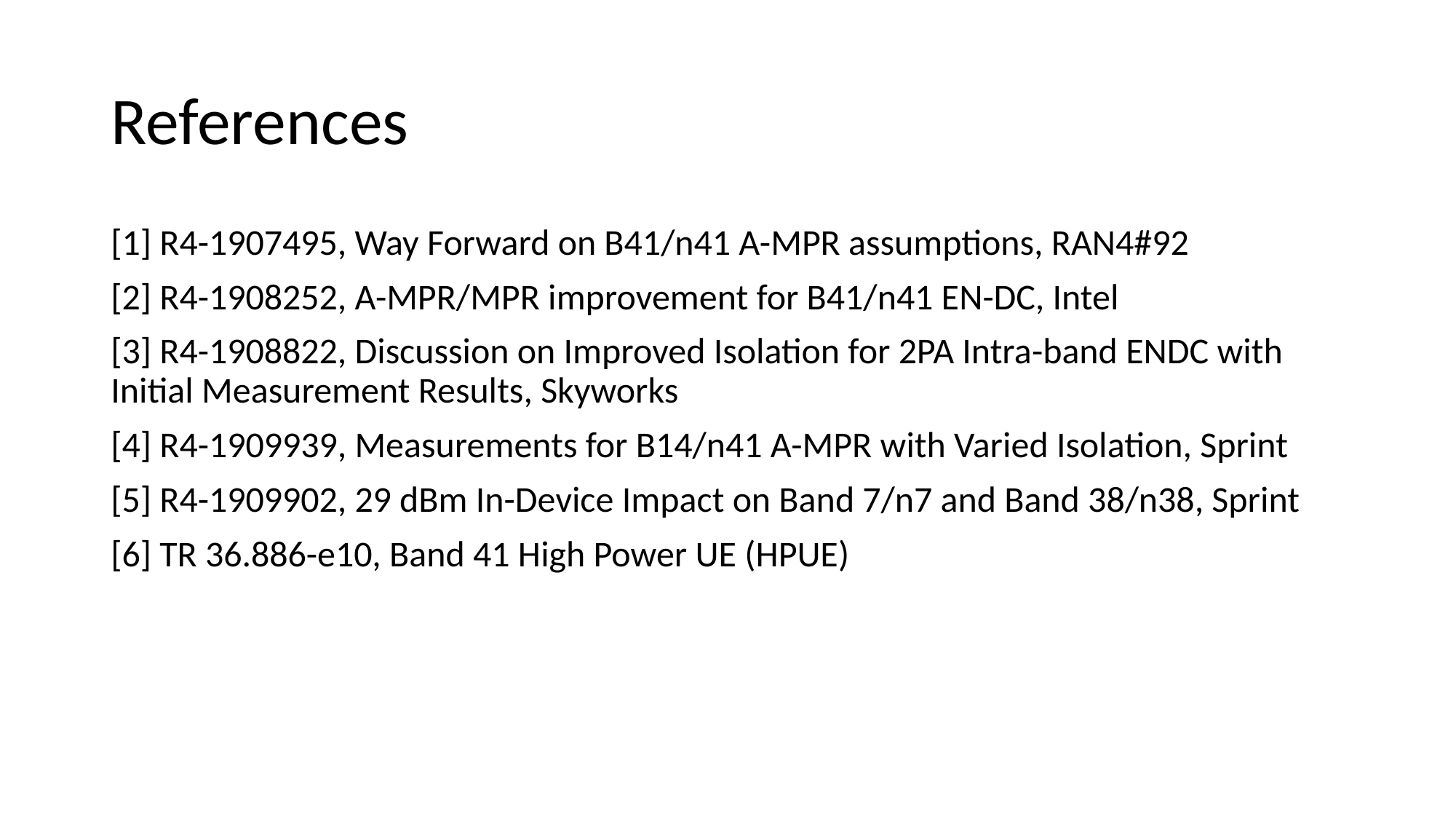

# References
[1] R4-1907495, Way Forward on B41/n41 A-MPR assumptions, RAN4#92
[2] R4-1908252, A-MPR/MPR improvement for B41/n41 EN-DC, Intel
[3] R4-1908822, Discussion on Improved Isolation for 2PA Intra-band ENDC with Initial Measurement Results, Skyworks
[4] R4-1909939, Measurements for B14/n41 A-MPR with Varied Isolation, Sprint
[5] R4-1909902, 29 dBm In-Device Impact on Band 7/n7 and Band 38/n38, Sprint
[6] TR 36.886-e10, Band 41 High Power UE (HPUE)